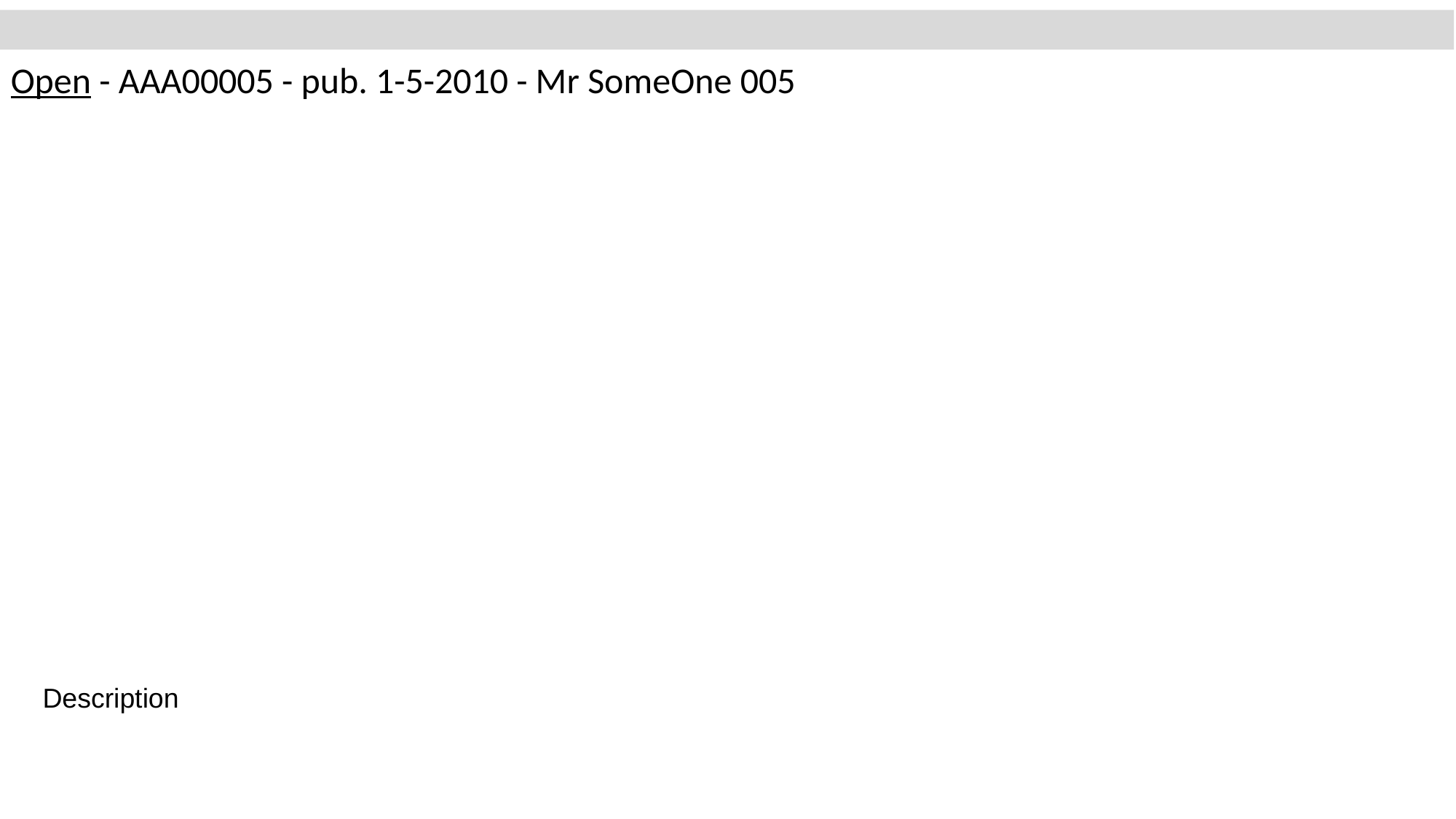

Open - AAA00005 - pub. 1-5-2010 - Mr SomeOne 005
Description